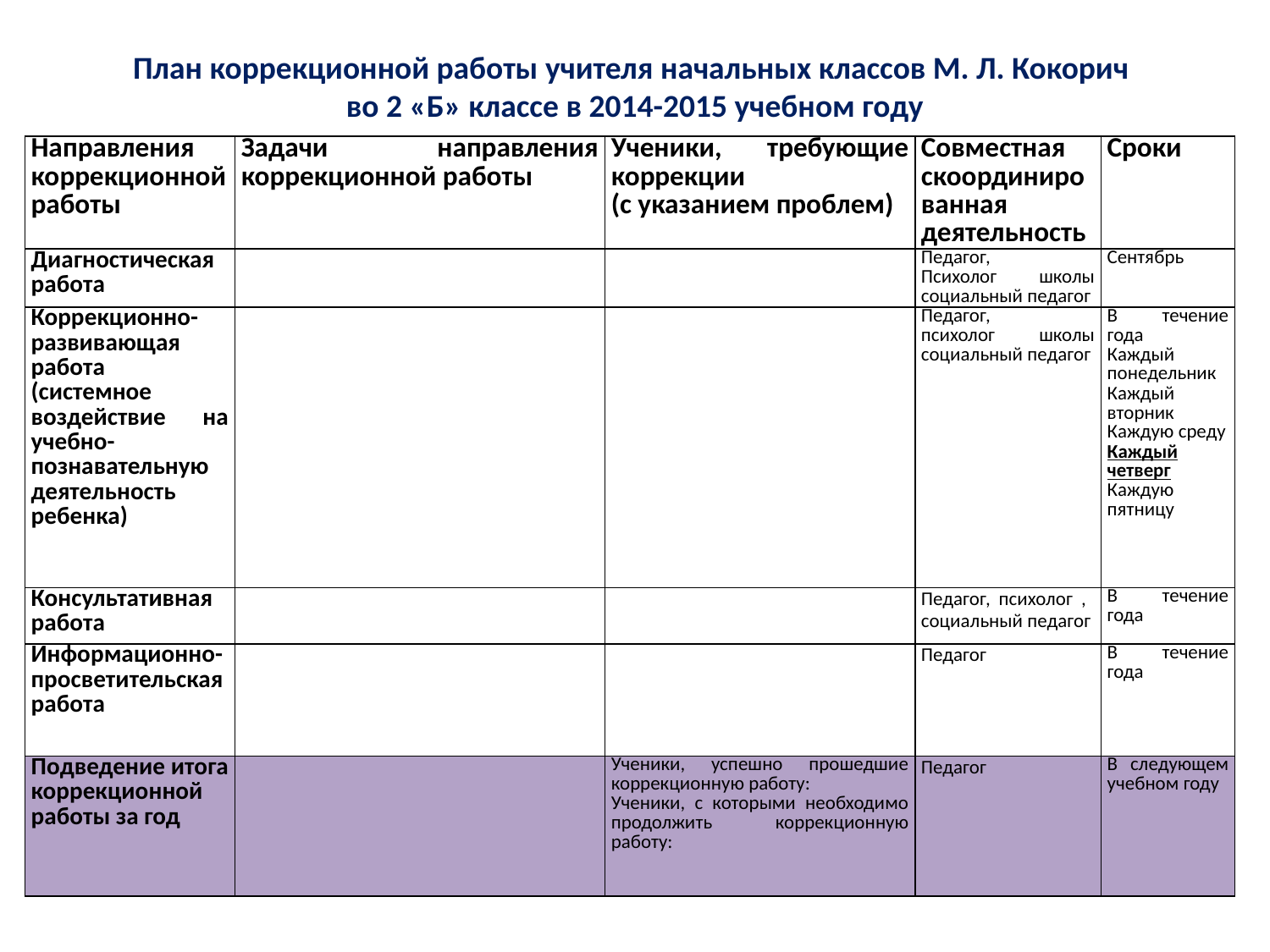

# План коррекционной работы учителя начальных классов М. Л. Кокорич во 2 «Б» классе в 2014-2015 учебном году
| Направления коррекционной работы | Задачи направления коррекционной работы | Ученики, требующие коррекции (с указанием проблем) | Совместная скоординированная деятельность | Сроки |
| --- | --- | --- | --- | --- |
| Диагностическая работа |  |  | Педагог, Психолог школы социальный педагог | Сентябрь |
| Коррекционно-развивающая работа (системное воздействие на учебно-познавательную деятельность ребенка) |  |  | Педагог, психолог школы социальный педагог | В течение года Каждый понедельник Каждый вторник Каждую среду Каждый четверг Каждую пятницу |
| Консультативная работа |  |  | Педагог, психолог , социальный педагог | В течение года |
| Информационно-просветительская работа |  |  | Педагог | В течение года |
| Подведение итога коррекционной работы за год |  | Ученики, успешно прошедшие коррекционную работу: Ученики, с которыми необходимо продолжить коррекционную работу: | Педагог | В следующем учебном году |